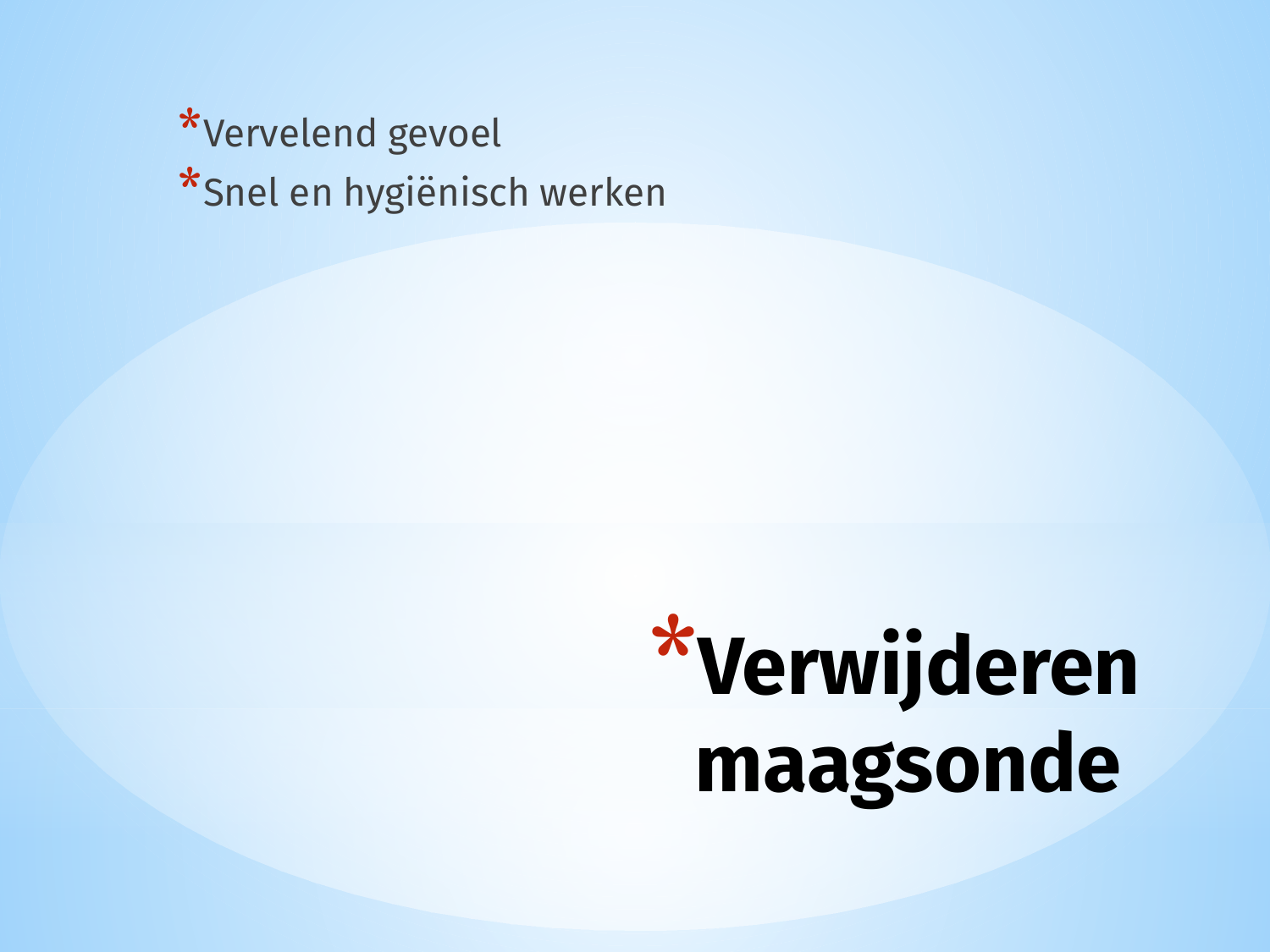

Vervelend gevoel
Snel en hygiënisch werken
# Verwijderen maagsonde